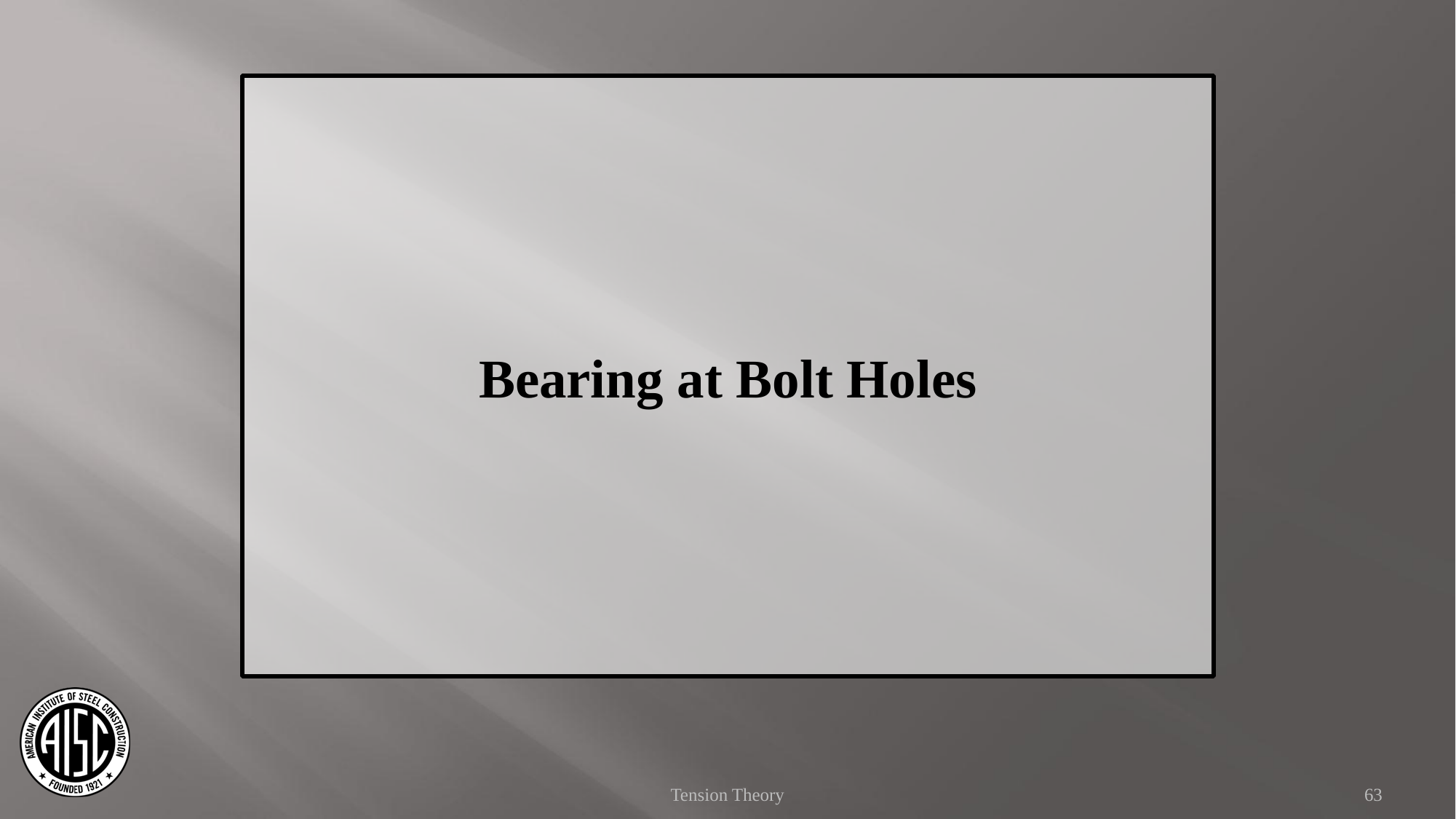

Bearing at Bolt Holes
Tension Theory
63